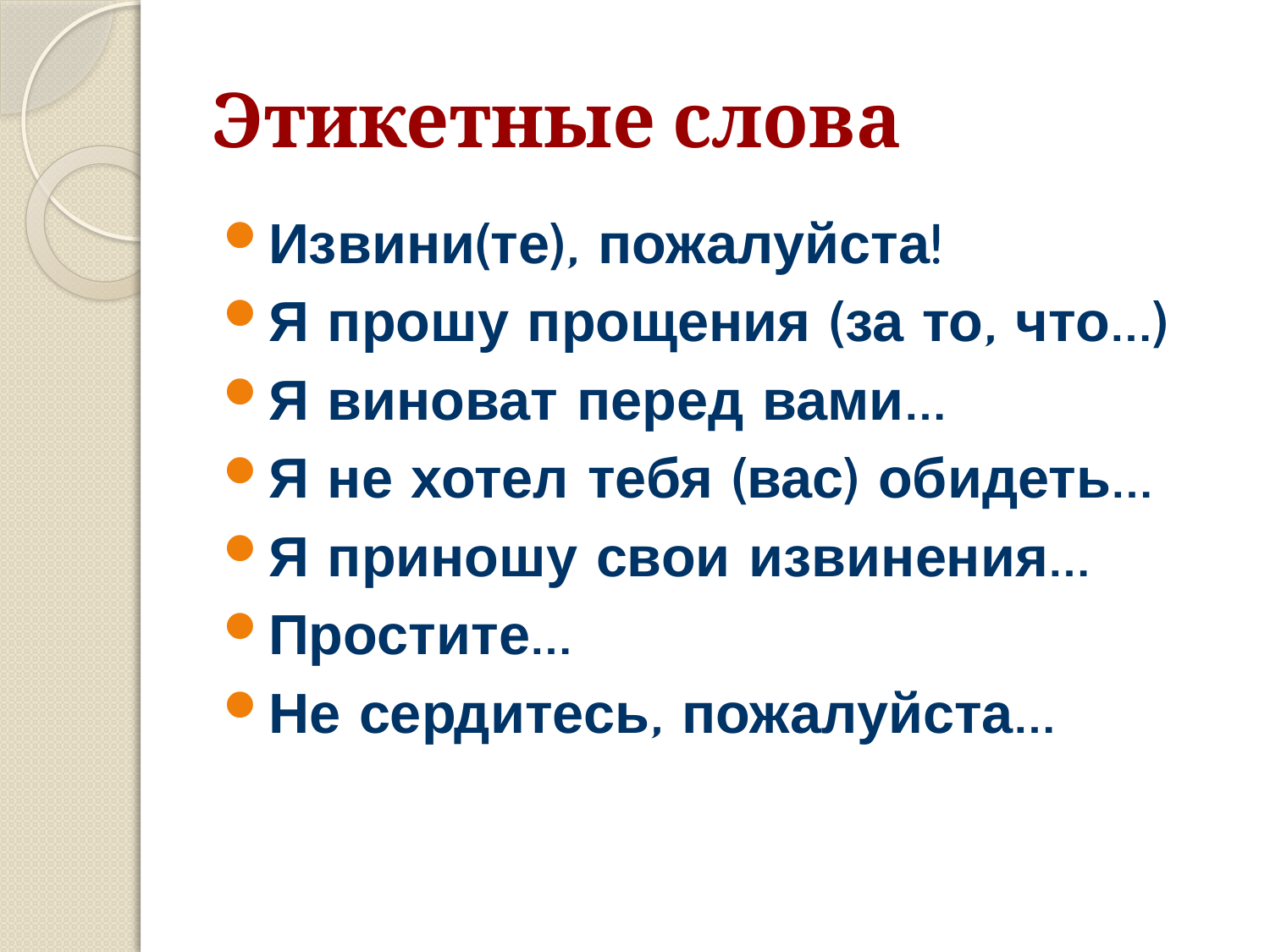

# Этикетные слова
Извини(те), пожалуйста!
Я прошу прощения (за то, что…)
Я виноват перед вами…
Я не хотел тебя (вас) обидеть…
Я приношу свои извинения…
Простите…
Не сердитесь, пожалуйста…